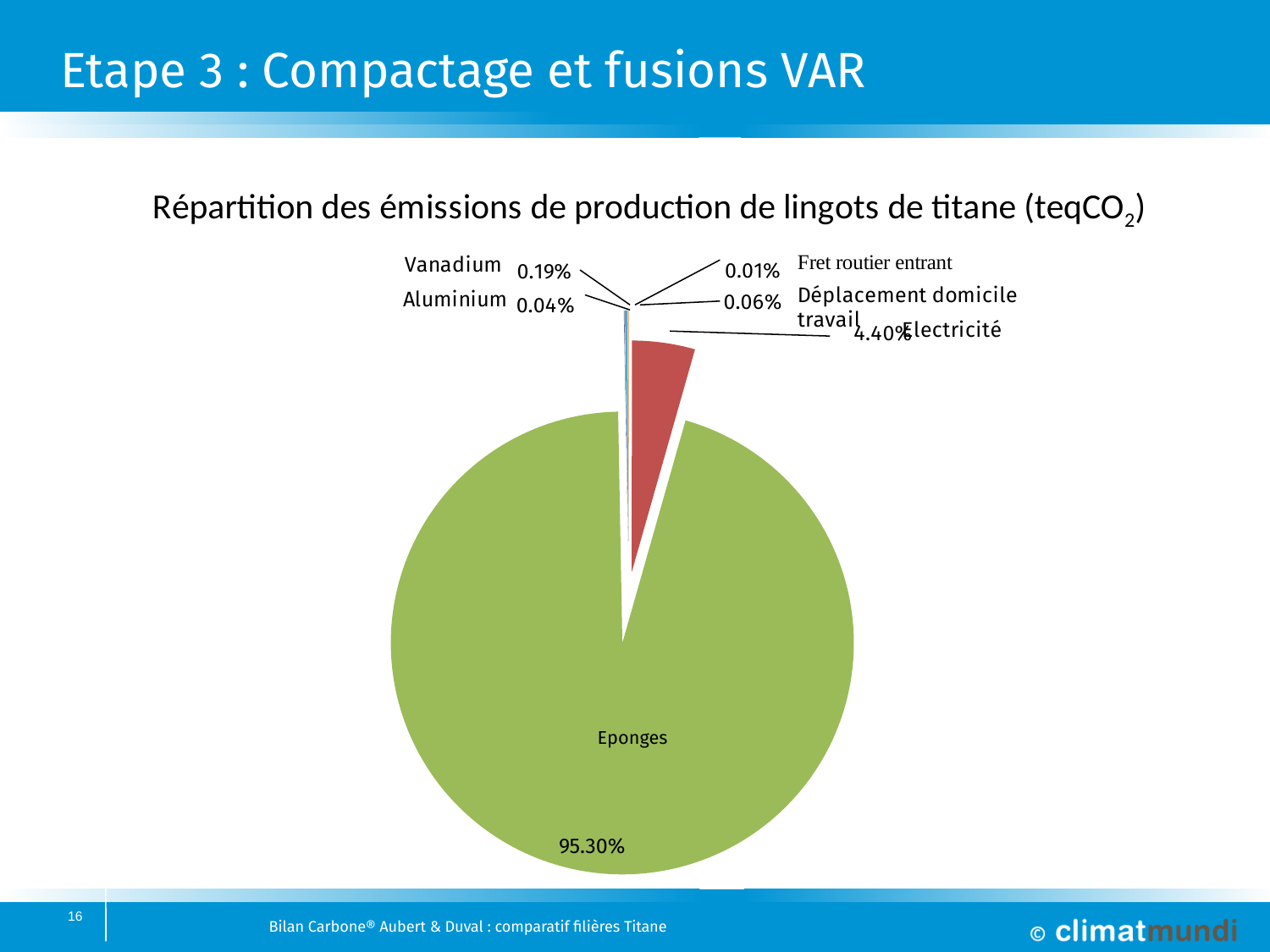

# Etape 3 : Compactage et fusions VAR

### Chart

| Category |  |
|---|---|
| Fret routier entrant | 5.12256043550529e-05 |
| Electricité (Kz) | 0.04398515394688345 |
| Eponge Titane | 0.9530365726952007 |
| Aluminium | 0.0004448207851595243 |
| Vanadium | 0.001904822792352048 |
| déplacement dom-travail | 0.000577404176049394 |
Eponges